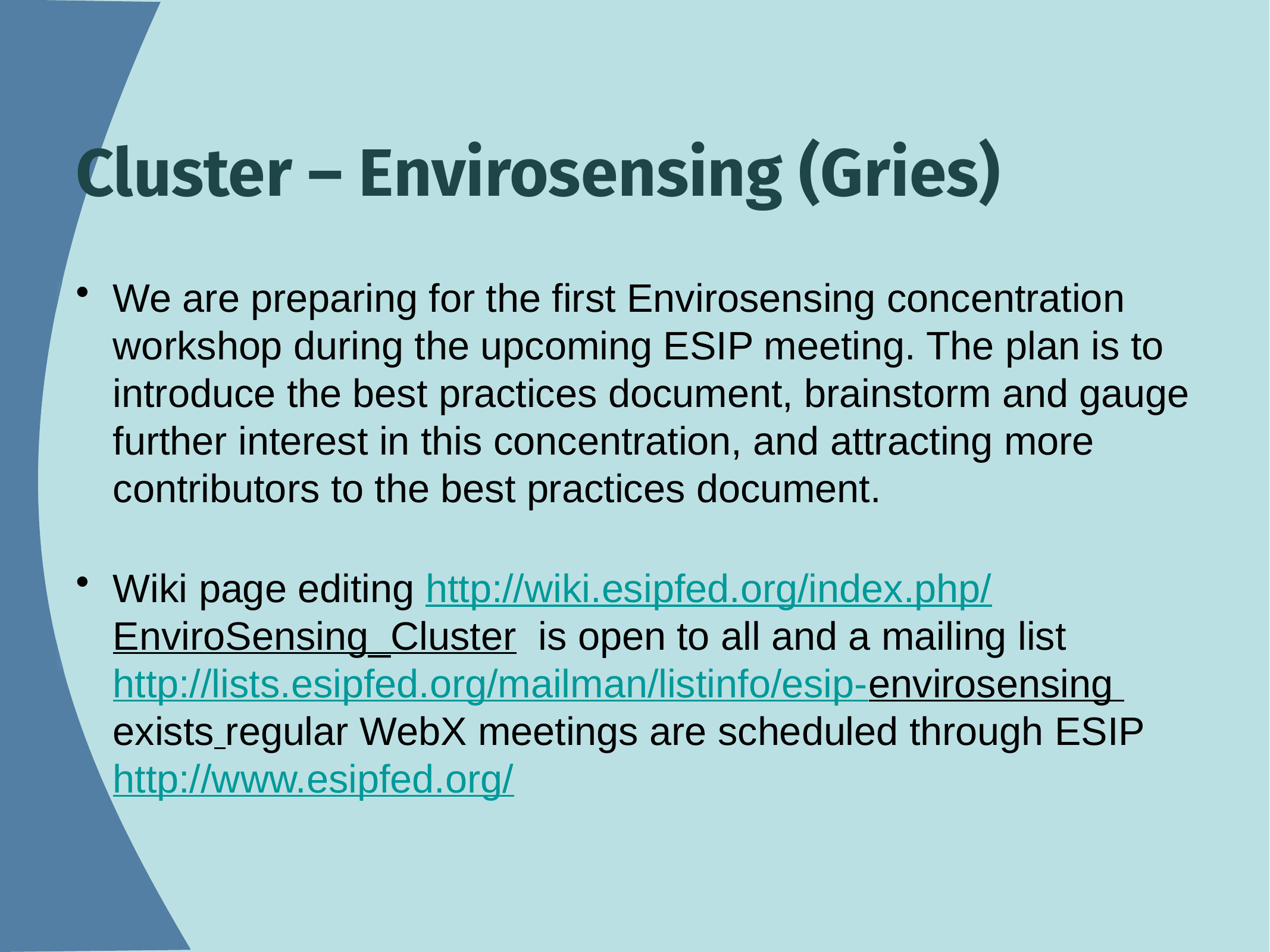

# Cluster – Envirosensing (Gries)
We are preparing for the first Envirosensing concentration workshop during the upcoming ESIP meeting. The plan is to introduce the best practices document, brainstorm and gauge further interest in this concentration, and attracting more contributors to the best practices document.
Wiki page editing http://wiki.esipfed.org/index.php/EnviroSensing_Cluster  is open to all and a mailing list http://lists.esipfed.org/mailman/listinfo/esip-envirosensing  exists regular WebX meetings are scheduled through ESIP http://www.esipfed.org/